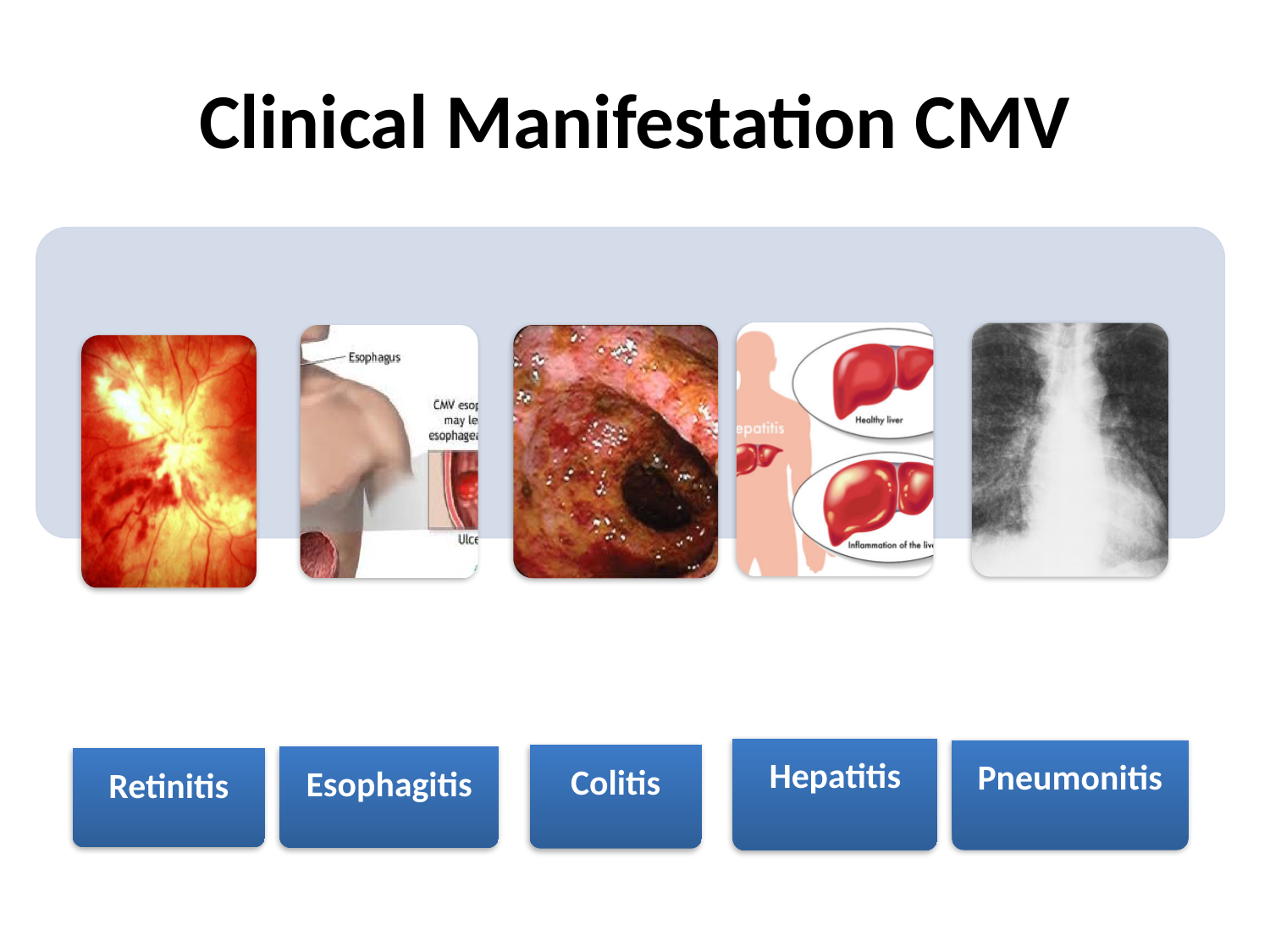

# Clinical Manifestation CMV
Retinitis
Esophagitis
Colitis
Hepatitis
Pneumonitis